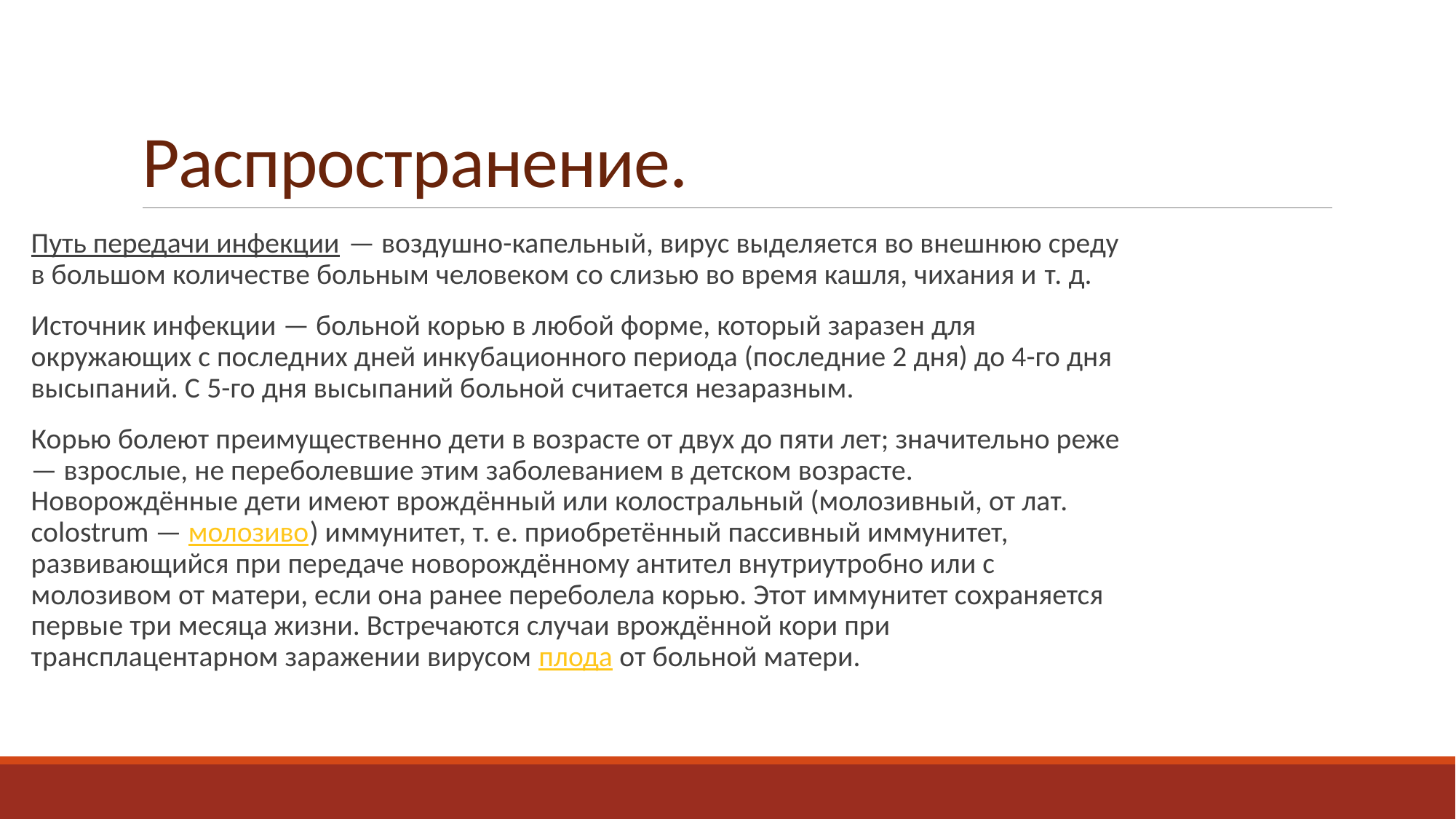

# Распространение.
Путь передачи инфекции — воздушно-капельный, вирус выделяется во внешнюю среду в большом количестве больным человеком со слизью во время кашля, чихания и т. д.
Источник инфекции — больной корью в любой форме, который заразен для окружающих с последних дней инкубационного периода (последние 2 дня) до 4-го дня высыпаний. С 5-го дня высыпаний больной считается незаразным.
Корью болеют преимущественно дети в возрасте от двух до пяти лет; значительно реже — взрослые, не переболевшие этим заболеванием в детском возрасте. Новорождённые дети имеют врождённый или колостральный (молозивный, от лат. colostrum — молозиво) иммунитет, т. е. приобретённый пассивный иммунитет, развивающийся при передаче новорождённому антител внутриутробно или с молозивом от матери, если она ранее переболела корью. Этот иммунитет сохраняется первые три месяца жизни. Встречаются случаи врождённой кори при трансплацентарном заражении вирусом плода от больной матери.